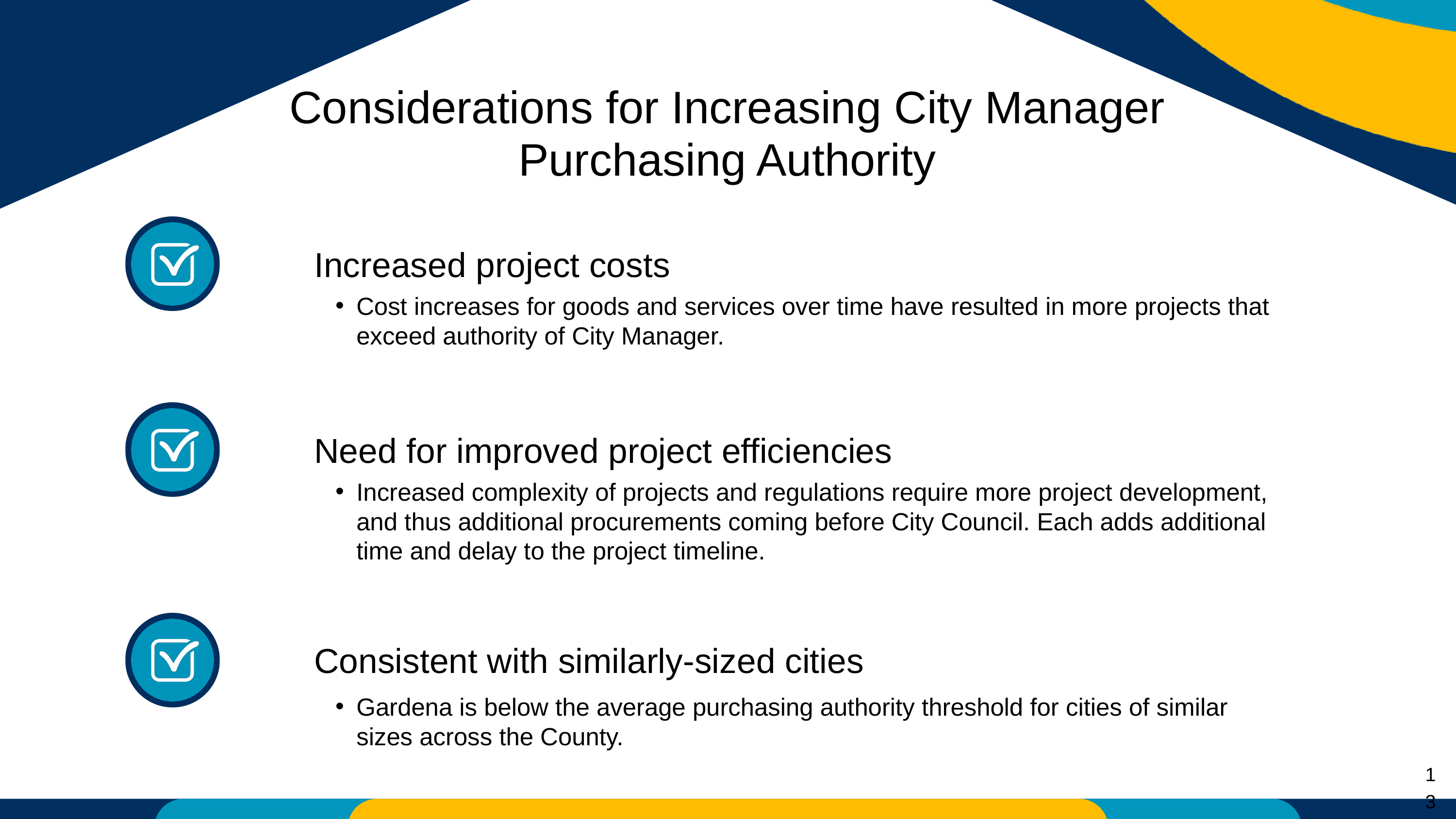

Considerations for Increasing City Manager Purchasing Authority

Increased project costs

Cost increases for goods and services over time have resulted in more projects that exceed authority of City Manager.

Need for improved project efficiencies

Increased complexity of projects and regulations require more project development, and thus additional procurements coming before City Council. Each adds additional time and delay to the project timeline.

Consistent with similarly-sized cities

Gardena is below the average purchasing authority threshold for cities of similar sizes across the County.
13